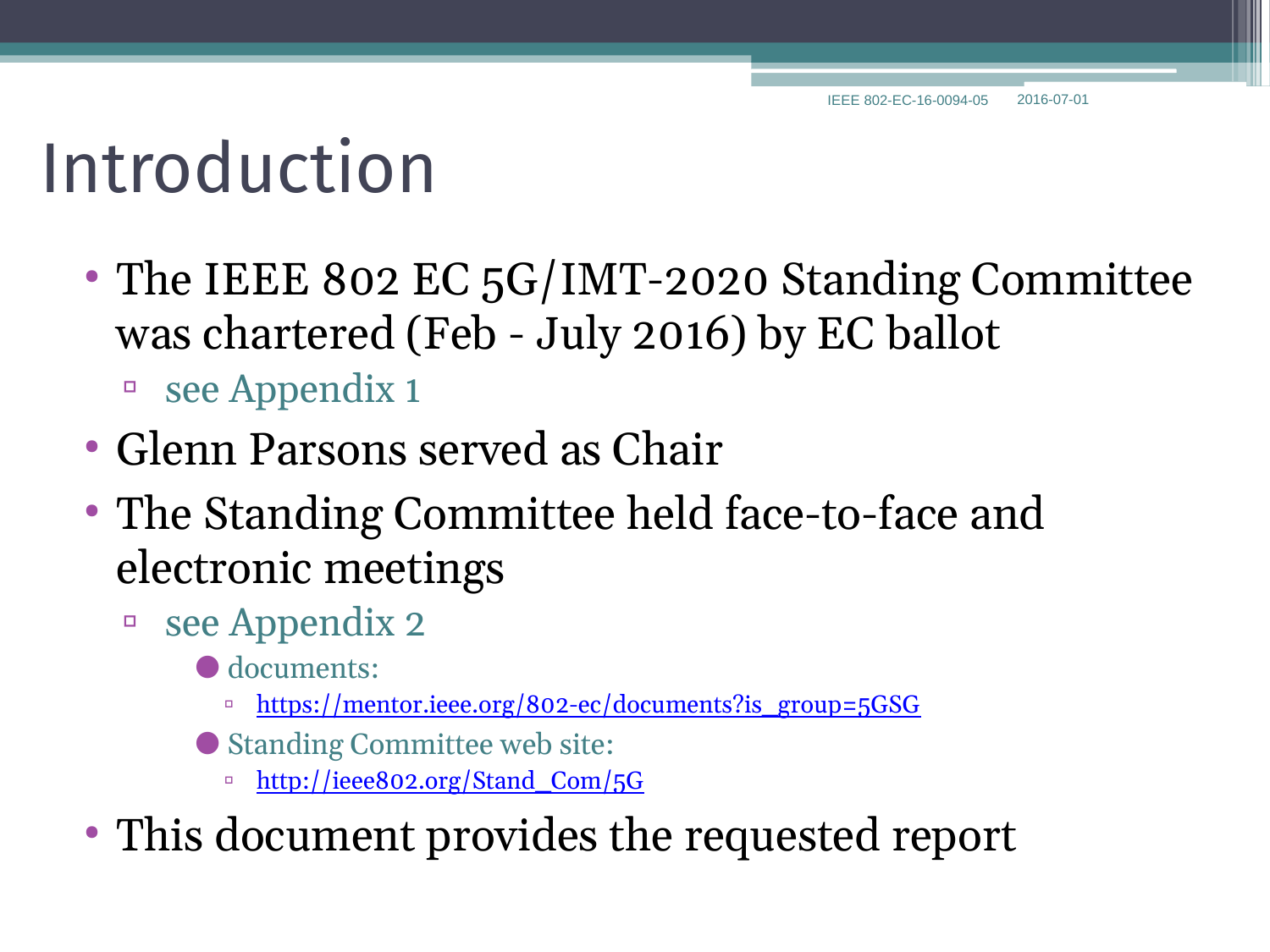

4
# Introduction
The IEEE 802 EC 5G/IMT-2020 Standing Committee was chartered (Feb - July 2016) by EC ballot
 see Appendix 1
Glenn Parsons served as Chair
The Standing Committee held face-to-face and electronic meetings
 see Appendix 2
documents:
https://mentor.ieee.org/802-ec/documents?is_group=5GSG
Standing Committee web site:
http://ieee802.org/Stand_Com/5G
This document provides the requested report